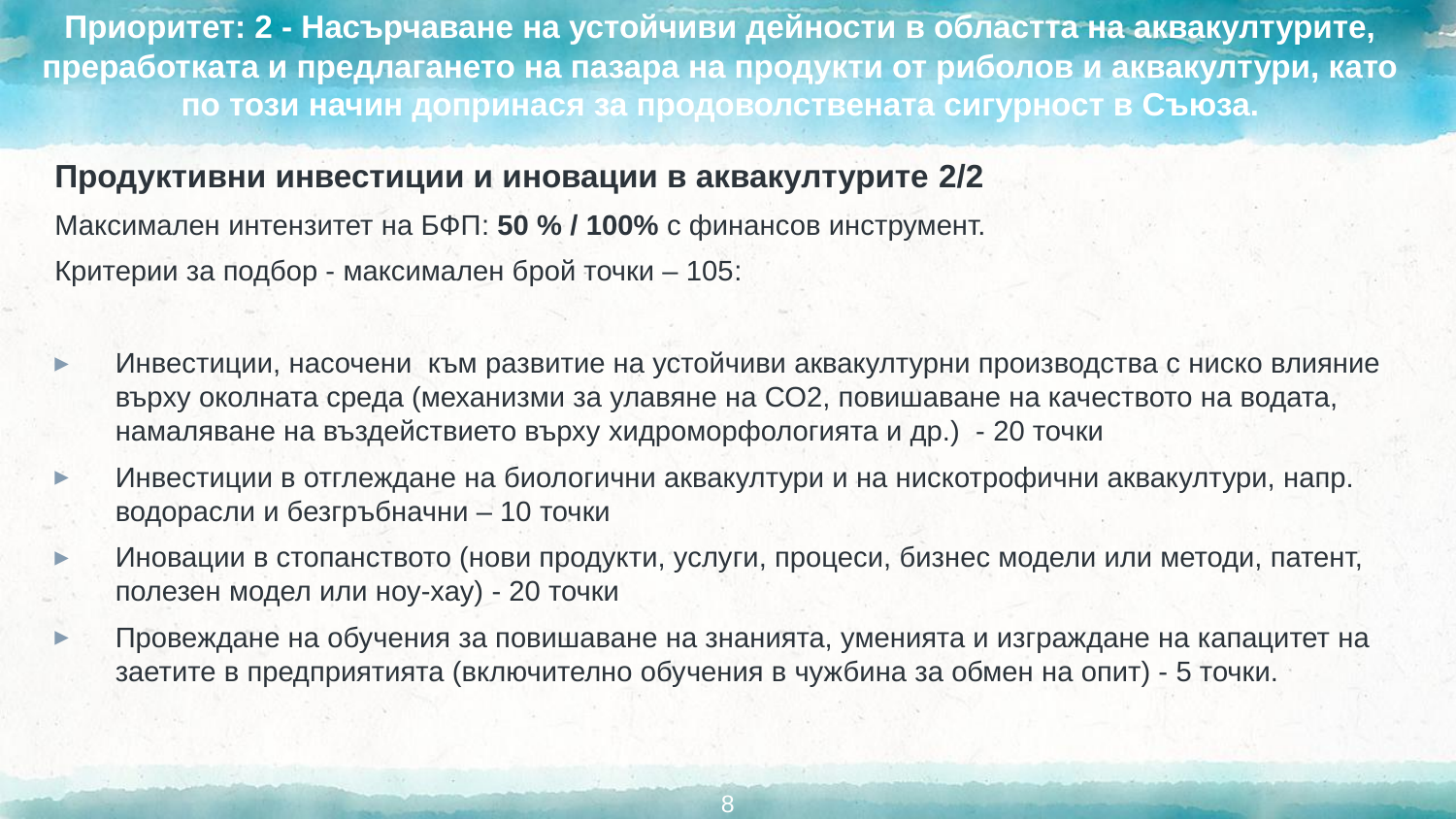

# Приоритет: 2 - Насърчаване на устойчиви дейности в областта на аквакултурите, преработката и предлагането на пазара на продукти от риболов и аквакултури, като по този начин допринася за продоволствената сигурност в Съюза.
Продуктивни инвестиции и иновации в аквакултурите 2/2
Максимален интензитет на БФП: 50 % / 100% с финансов инструмент.
Критерии за подбор - максимален брой точки – 105:

Инвестиции, насочени  към развитие на устойчиви аквакултурни производства с ниско влияние върху околната среда (механизми за улавяне на СО2, повишаване на качеството на водата, намаляване на въздействието върху хидроморфологията и др.)  - 20 точки
Инвестиции в отглеждане на биологични аквакултури и на нискотрофични аквакултури, напр. водорасли и безгръбначни – 10 точки
Иновации в стопанството (нови продукти, услуги, процеси, бизнес модели или методи, патент, полезен модел или ноу-хау) - 20 точки
Провеждане на обучения за повишаване на знанията, уменията и изграждане на капацитет на заетите в предприятията (включително обучения в чужбина за обмен на опит) - 5 точки.
8